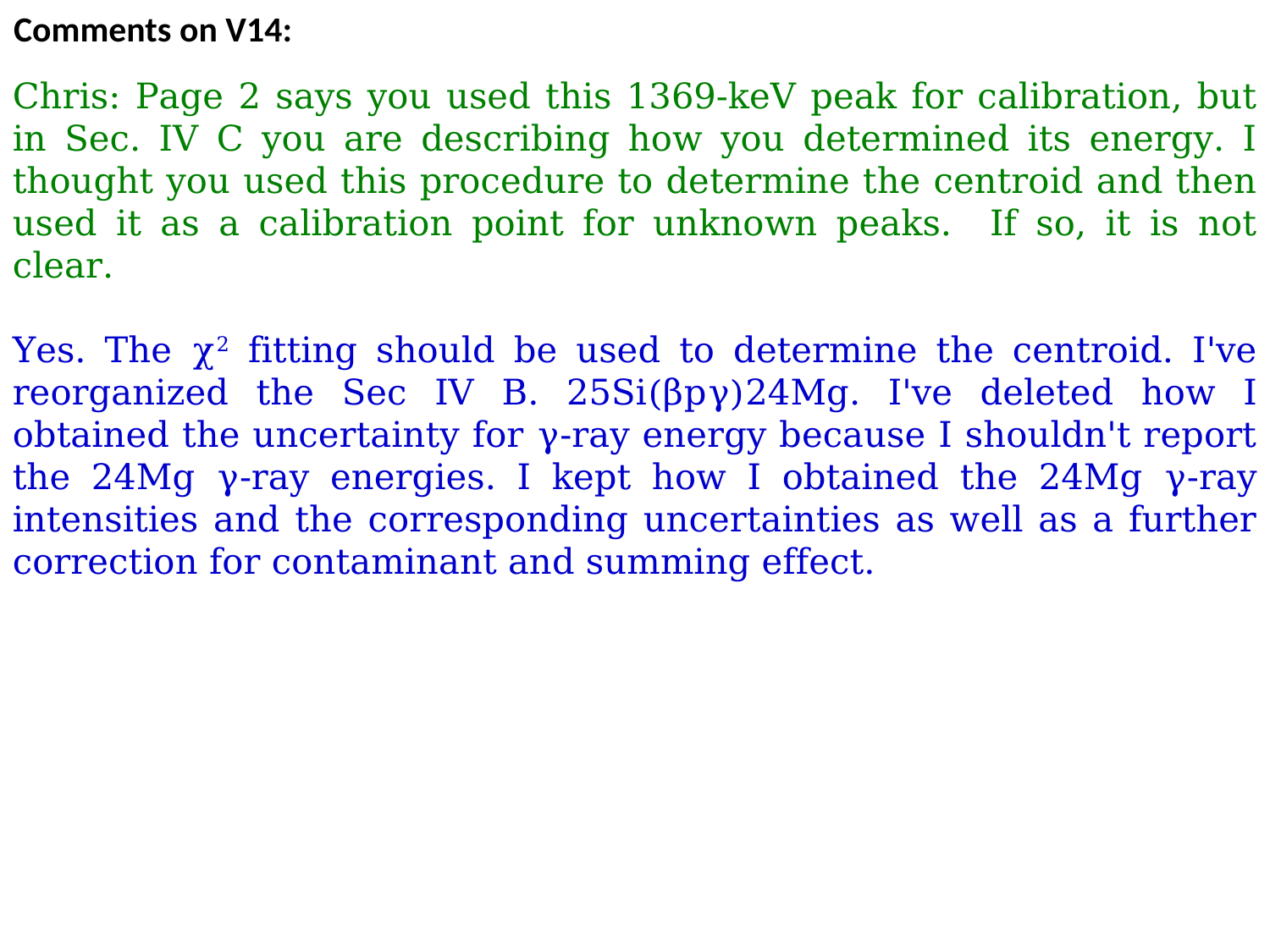

Comments on V14:
Chris: Page 2 says you used this 1369-keV peak for calibration, but in Sec. IV C you are describing how you determined its energy. I thought you used this procedure to determine the centroid and then used it as a calibration point for unknown peaks.  If so, it is not clear.

Yes. The χ2 fitting should be used to determine the centroid. I've reorganized the Sec IV B. 25Si(βpγ)24Mg. I've deleted how I obtained the uncertainty for γ-ray energy because I shouldn't report the 24Mg γ-ray energies. I kept how I obtained the 24Mg γ-ray intensities and the corresponding uncertainties as well as a further correction for contaminant and summing effect.